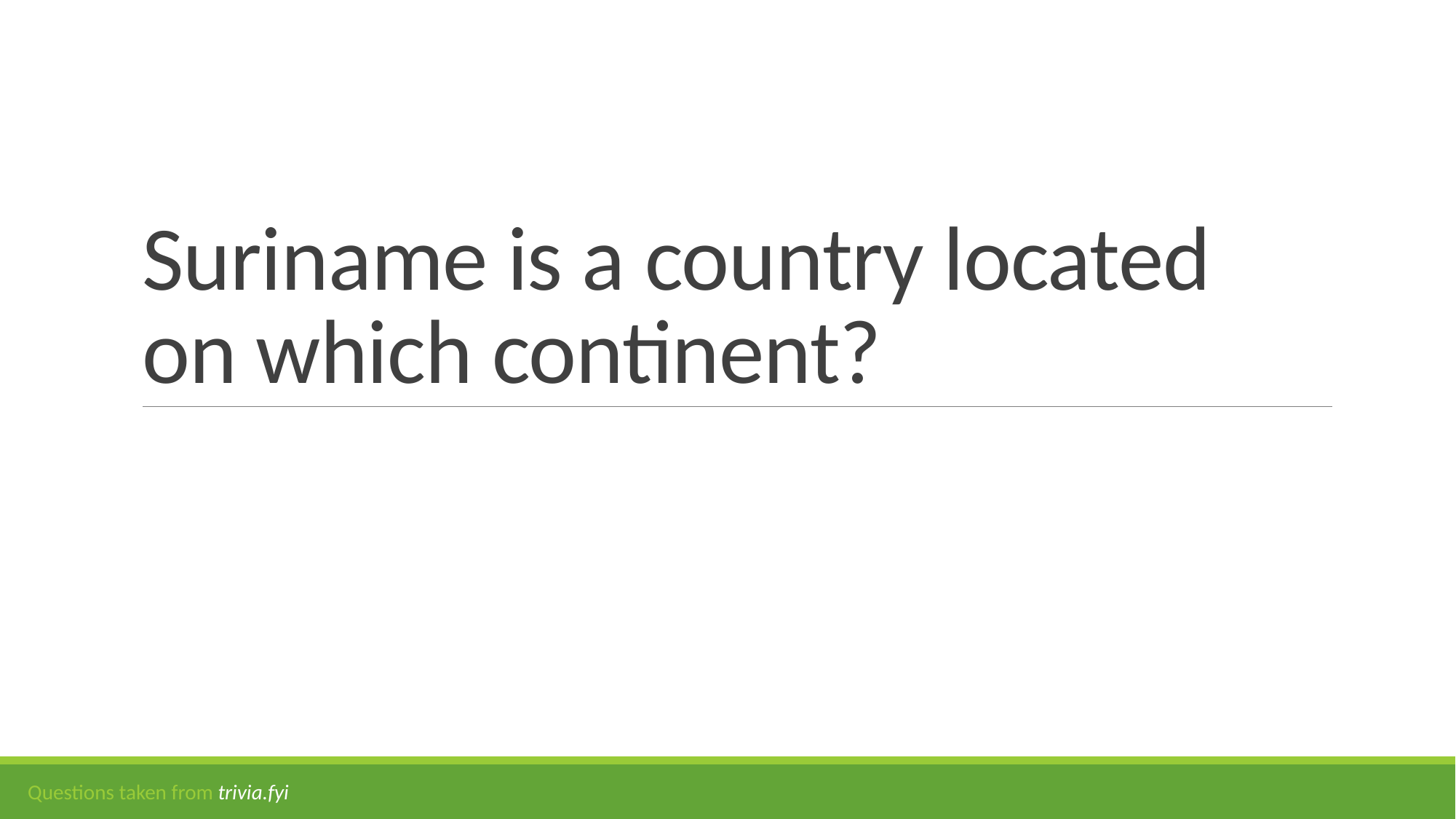

# Suriname is a country located on which continent?